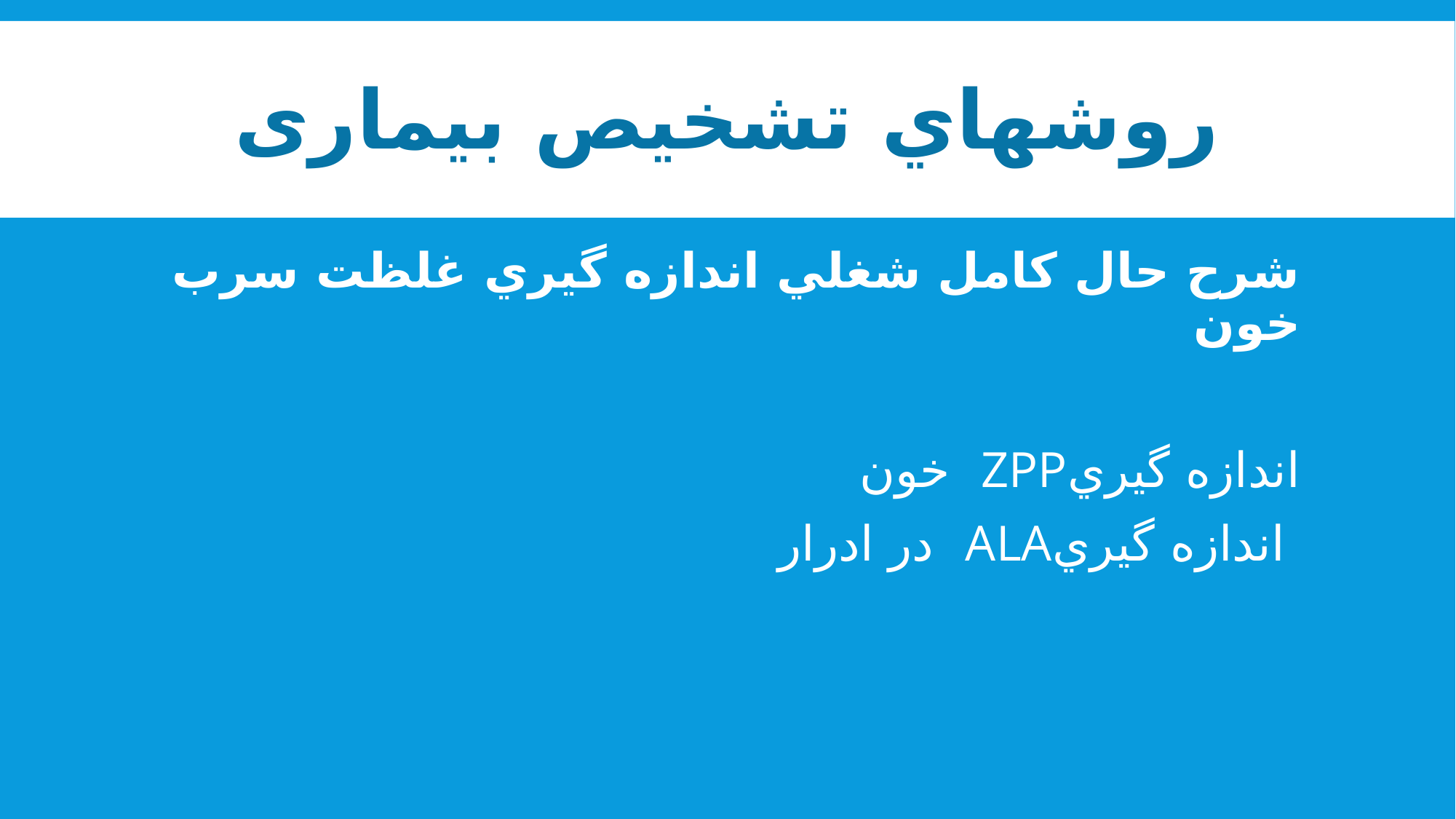

# روشهاي تشخيص بیماری
شرح حال كامل شغلي اندازه گيري غلظت سرب خون

اندازه گيريZPP  خون
 اندازه گيريALA  در ادرار